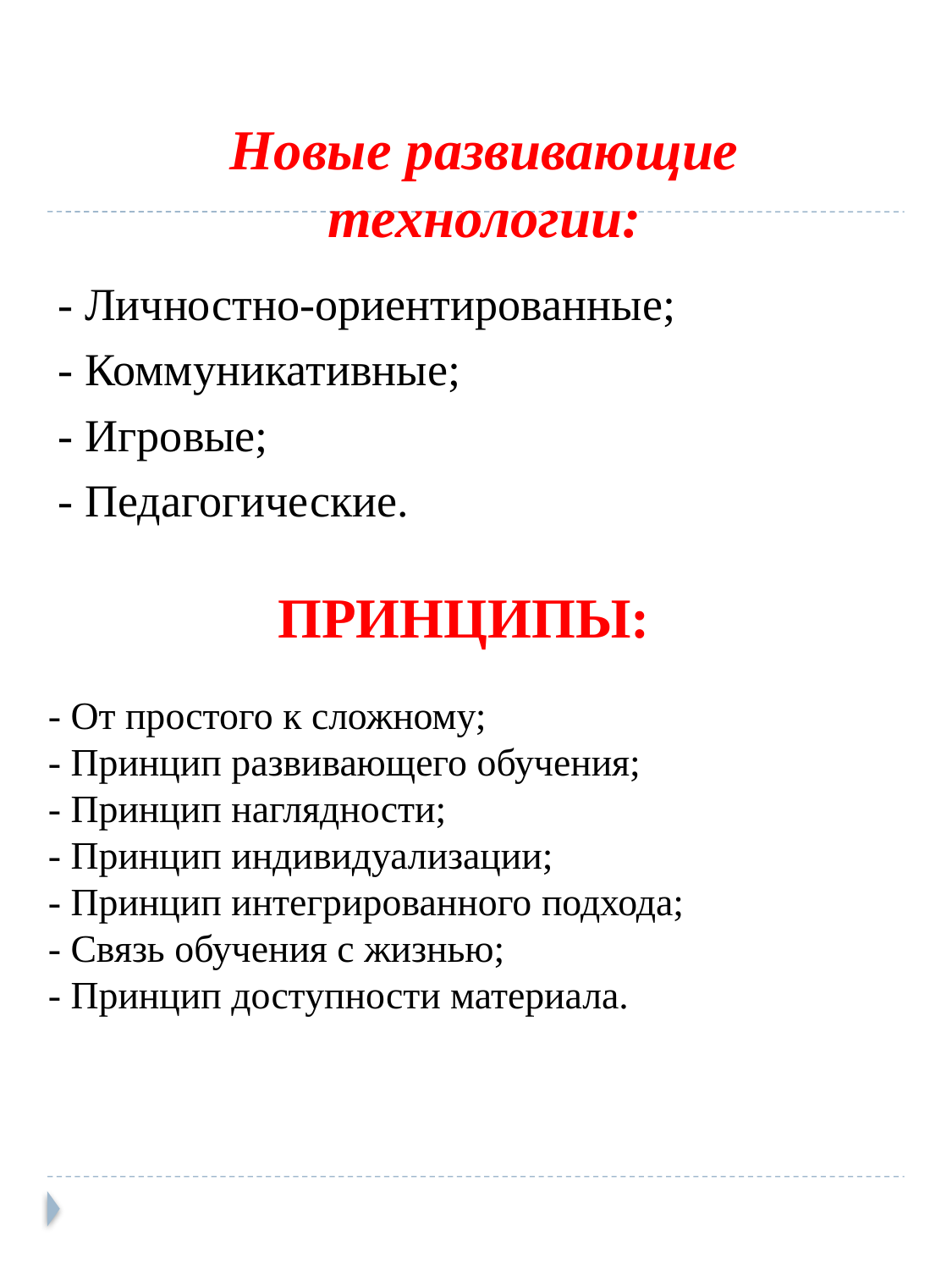

# Новые развивающие технологии:
- Личностно-ориентированные;
- Коммуникативные;
- Игровые;
- Педагогические.

ПРИНЦИПЫ:
- От простого к сложному;
- Принцип развивающего обучения;
- Принцип наглядности;
- Принцип индивидуализации;
- Принцип интегрированного подхода;
- Связь обучения с жизнью;
- Принцип доступности материала.